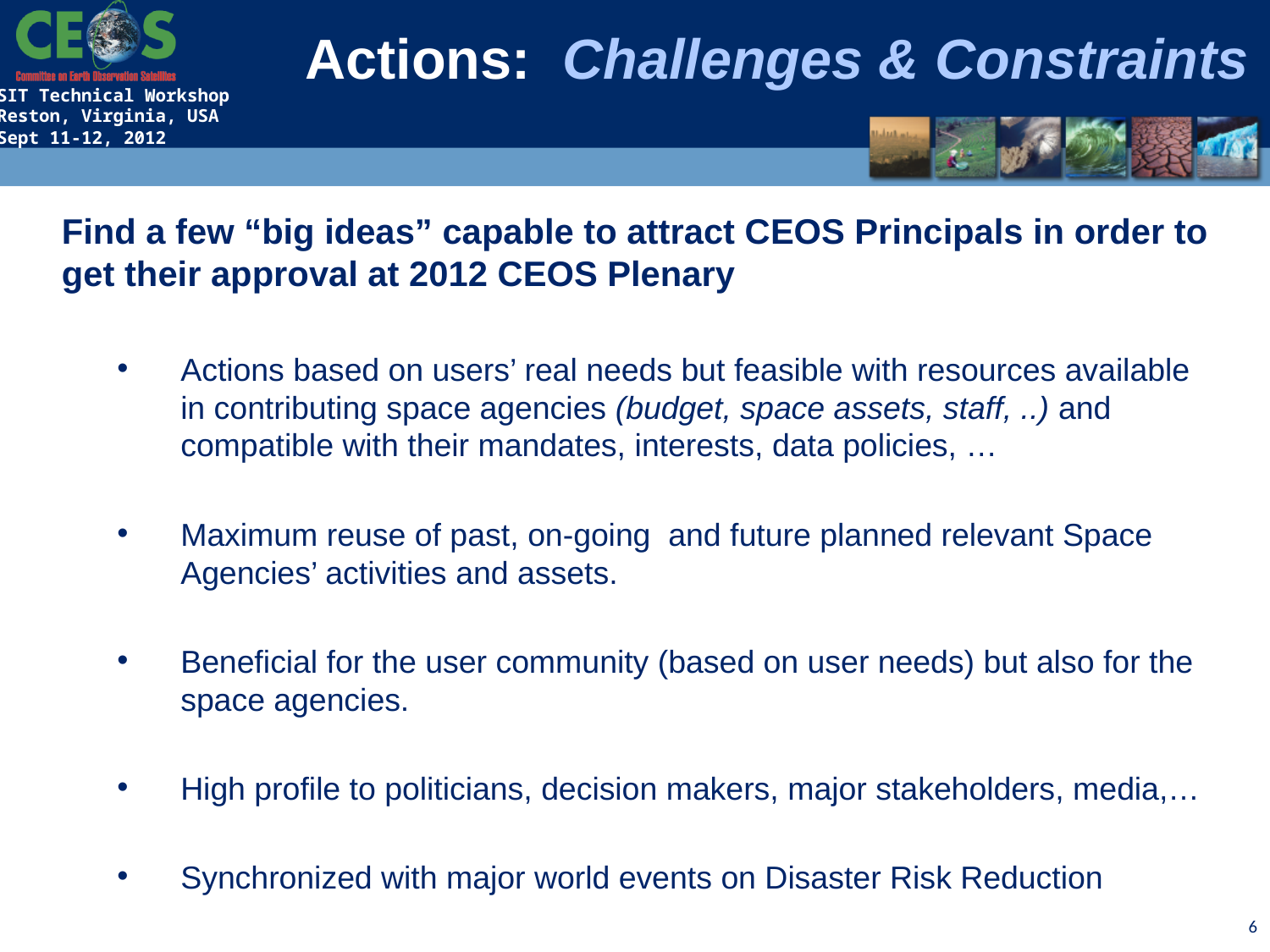

Actions:  Challenges & Constraints
Find a few “big ideas” capable to attract CEOS Principals in order to get their approval at 2012 CEOS Plenary

Actions based on users’ real needs but feasible with resources available in contributing space agencies (budget, space assets, staff, ..) and  compatible with their mandates, interests, data policies, …

Maximum reuse of past, on-going  and future planned relevant Space Agencies’ activities and assets.

Beneficial for the user community (based on user needs) but also for the space agencies.

High profile to politicians, decision makers, major stakeholders, media,…

Synchronized with major world events on Disaster Risk Reduction

6